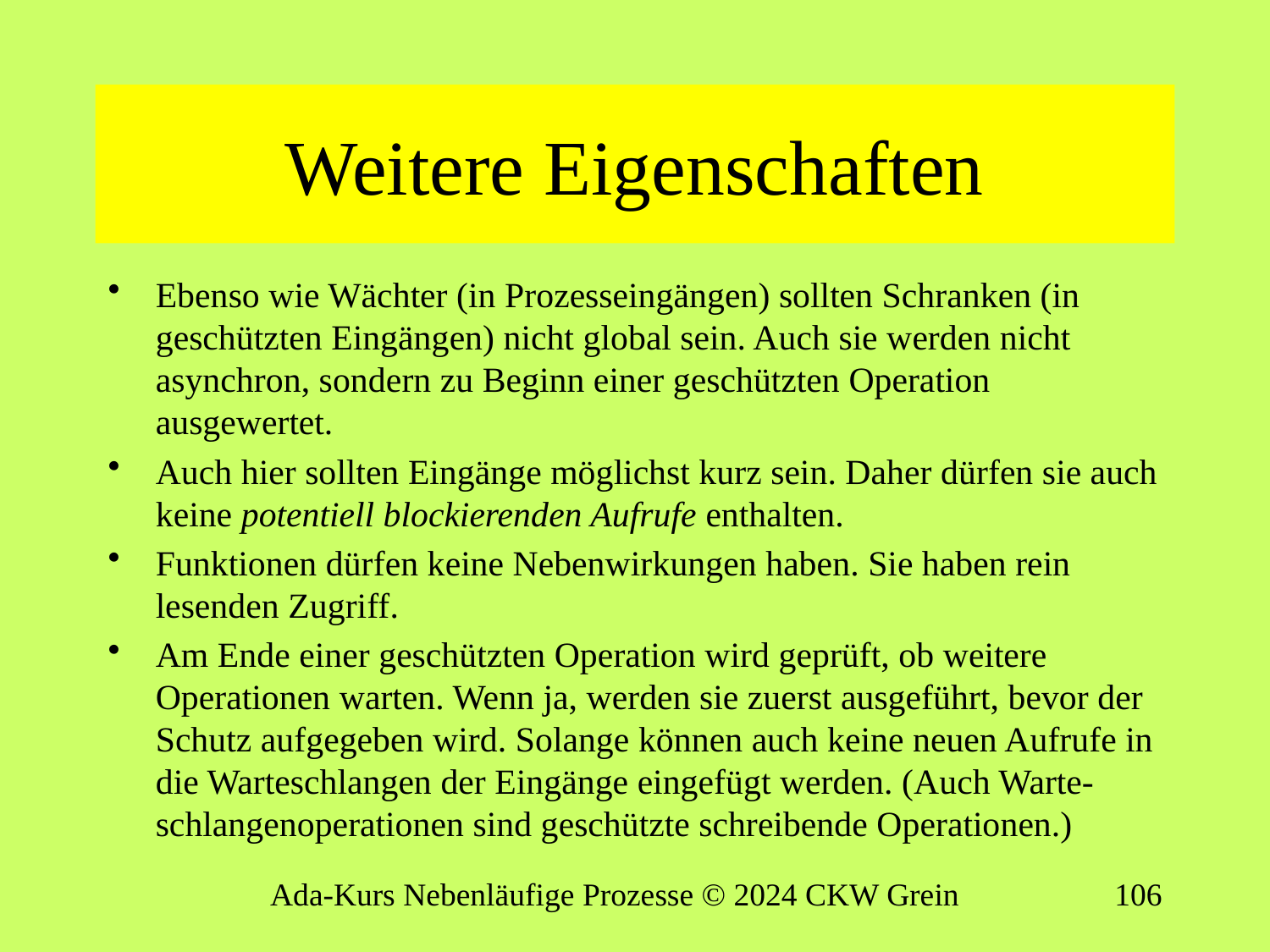

# Weitere Eigenschaften
Ebenso wie Wächter (in Prozesseingängen) sollten Schranken (in geschützten Eingängen) nicht global sein. Auch sie werden nicht asynchron, sondern zu Beginn einer geschützten Operation ausgewertet.
Auch hier sollten Eingänge möglichst kurz sein. Daher dürfen sie auch keine potentiell blockierenden Aufrufe enthalten.
Funktionen dürfen keine Nebenwirkungen haben. Sie haben rein lesenden Zugriff.
Am Ende einer geschützten Operation wird geprüft, ob weitere Operationen warten. Wenn ja, werden sie zuerst ausgeführt, bevor der Schutz aufgegeben wird. Solange können auch keine neuen Aufrufe in die Warteschlangen der Eingänge eingefügt werden. (Auch Warte-schlangenoperationen sind geschützte schreibende Operationen.)
Ada-Kurs Nebenläufige Prozesse © 2024 CKW Grein
106